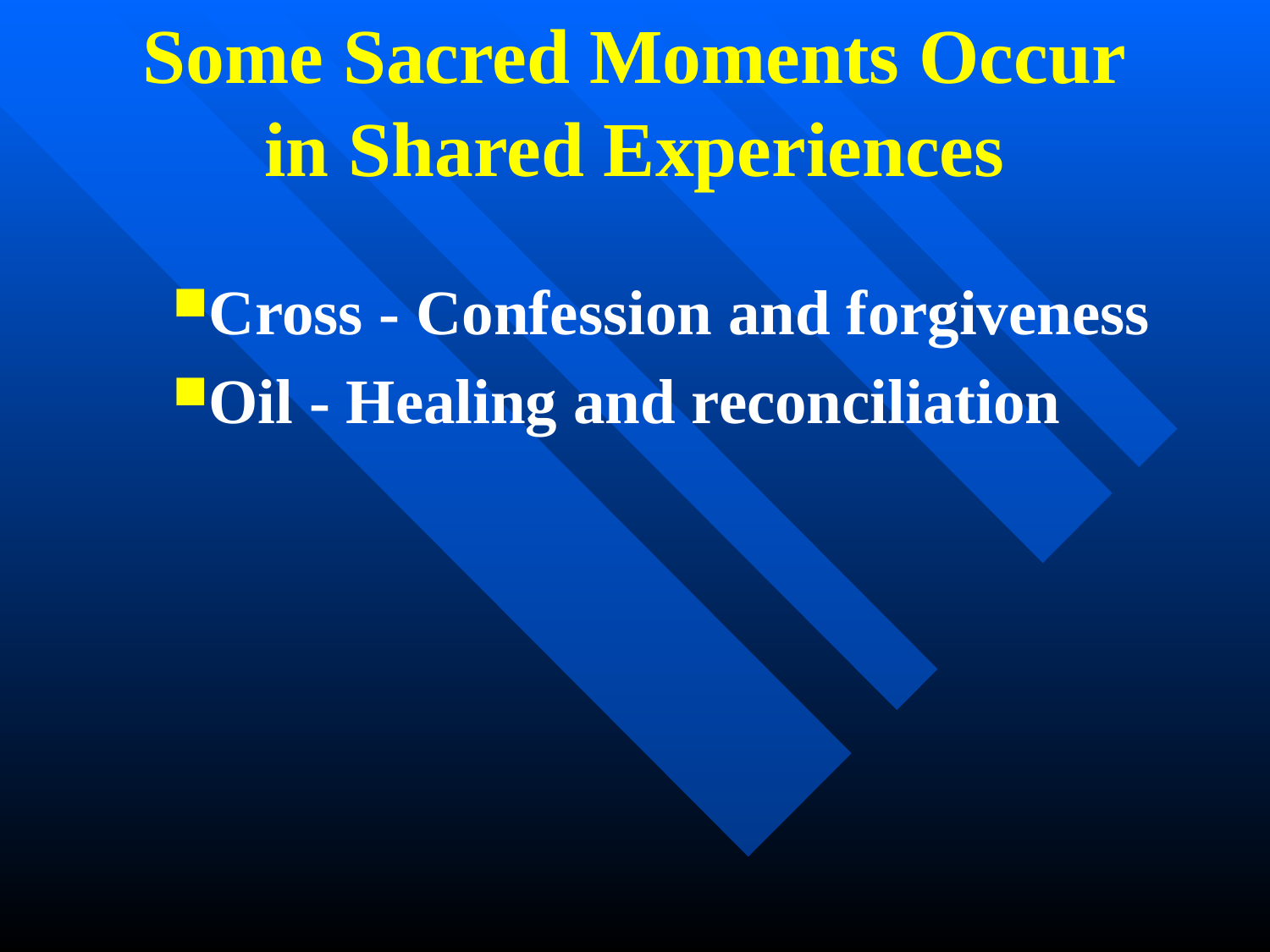

Some Sacred Moments Occur
in Shared Experiences
Cross - Confession and forgiveness
Oil - Healing and reconciliation